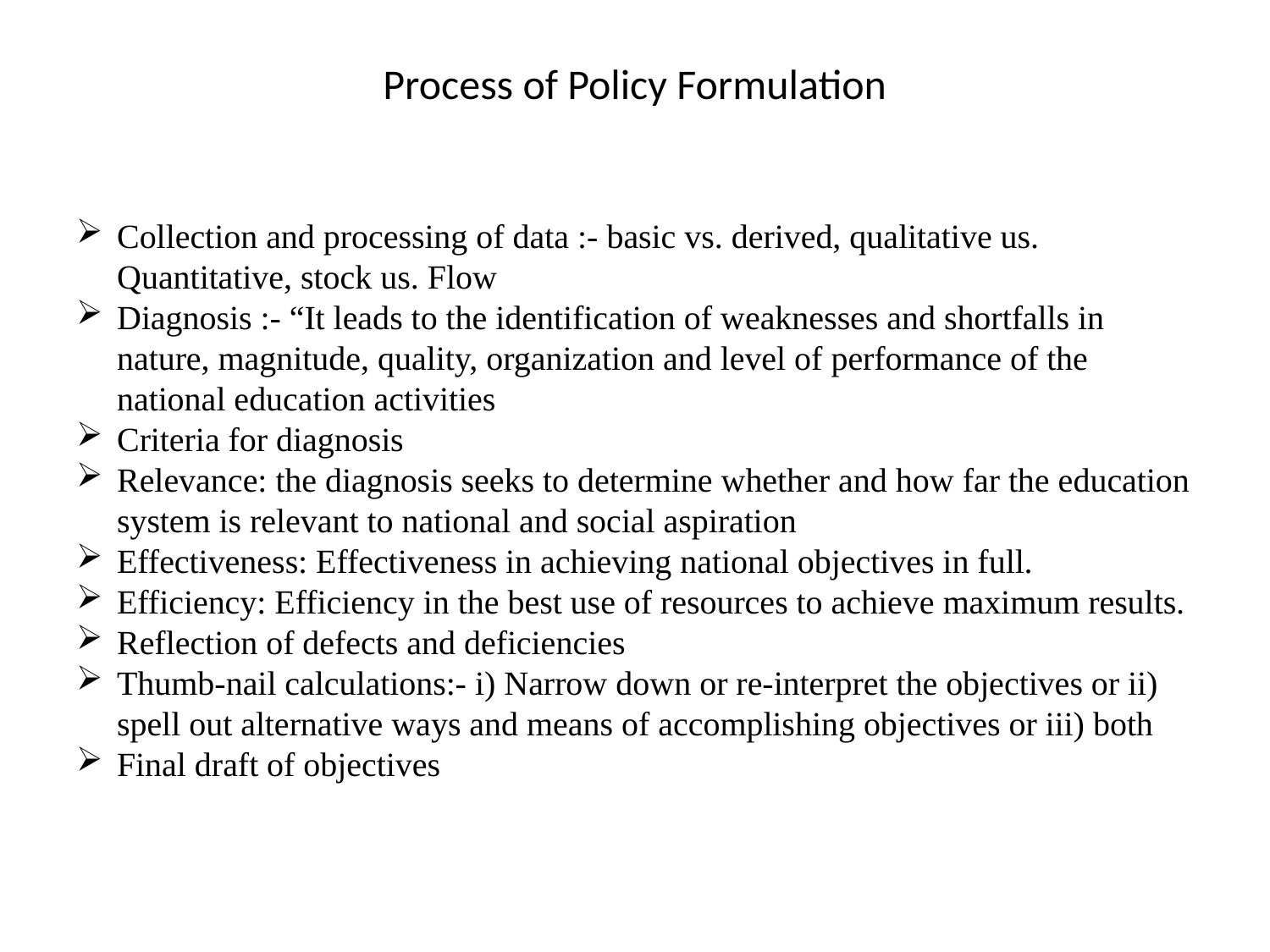

# Process of Policy Formulation

Collection and processing of data :- basic vs. derived, qualitative us. Quantitative, stock us. Flow
Diagnosis :- “It leads to the identification of weaknesses and shortfalls in nature, magnitude, quality, organization and level of performance of the national education activities
Criteria for diagnosis
Relevance: the diagnosis seeks to determine whether and how far the education system is relevant to national and social aspiration
Effectiveness: Effectiveness in achieving national objectives in full.
Efficiency: Efficiency in the best use of resources to achieve maximum results.
Reflection of defects and deficiencies
Thumb-nail calculations:- i) Narrow down or re-interpret the objectives or ii) spell out alternative ways and means of accomplishing objectives or iii) both
Final draft of objectives